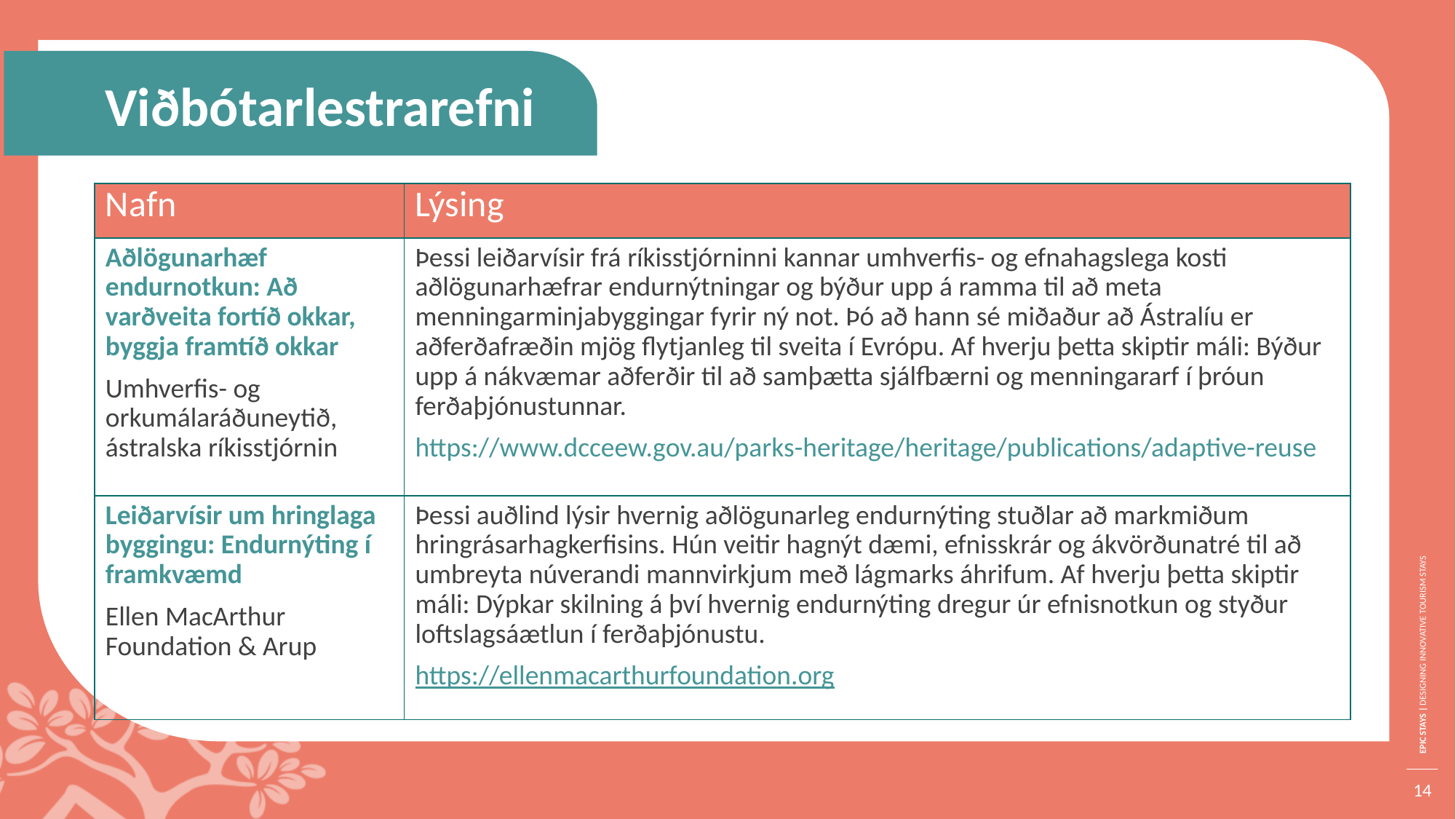

Viðbótarlestrarefni
| Nafn | Lýsing |
| --- | --- |
| Aðlögunarhæf endurnotkun: Að varðveita fortíð okkar, byggja framtíð okkar Umhverfis- og orkumálaráðuneytið, ástralska ríkisstjórnin | Þessi leiðarvísir frá ríkisstjórninni kannar umhverfis- og efnahagslega kosti aðlögunarhæfrar endurnýtningar og býður upp á ramma til að meta menningarminjabyggingar fyrir ný not. Þó að hann sé miðaður að Ástralíu er aðferðafræðin mjög flytjanleg til sveita í Evrópu. Af hverju þetta skiptir máli: Býður upp á nákvæmar aðferðir til að samþætta sjálfbærni og menningararf í þróun ferðaþjónustunnar. https://www.dcceew.gov.au/parks-heritage/heritage/publications/adaptive-reuse |
| Leiðarvísir um hringlaga byggingu: Endurnýting í framkvæmd Ellen MacArthur Foundation & Arup | Þessi auðlind lýsir hvernig aðlögunarleg endurnýting stuðlar að markmiðum hringrásarhagkerfisins. Hún veitir hagnýt dæmi, efnisskrár og ákvörðunatré til að umbreyta núverandi mannvirkjum með lágmarks áhrifum. Af hverju þetta skiptir máli: Dýpkar skilning á því hvernig endurnýting dregur úr efnisnotkun og styður loftslagsáætlun í ferðaþjónustu. https://ellenmacarthurfoundation.org |
14